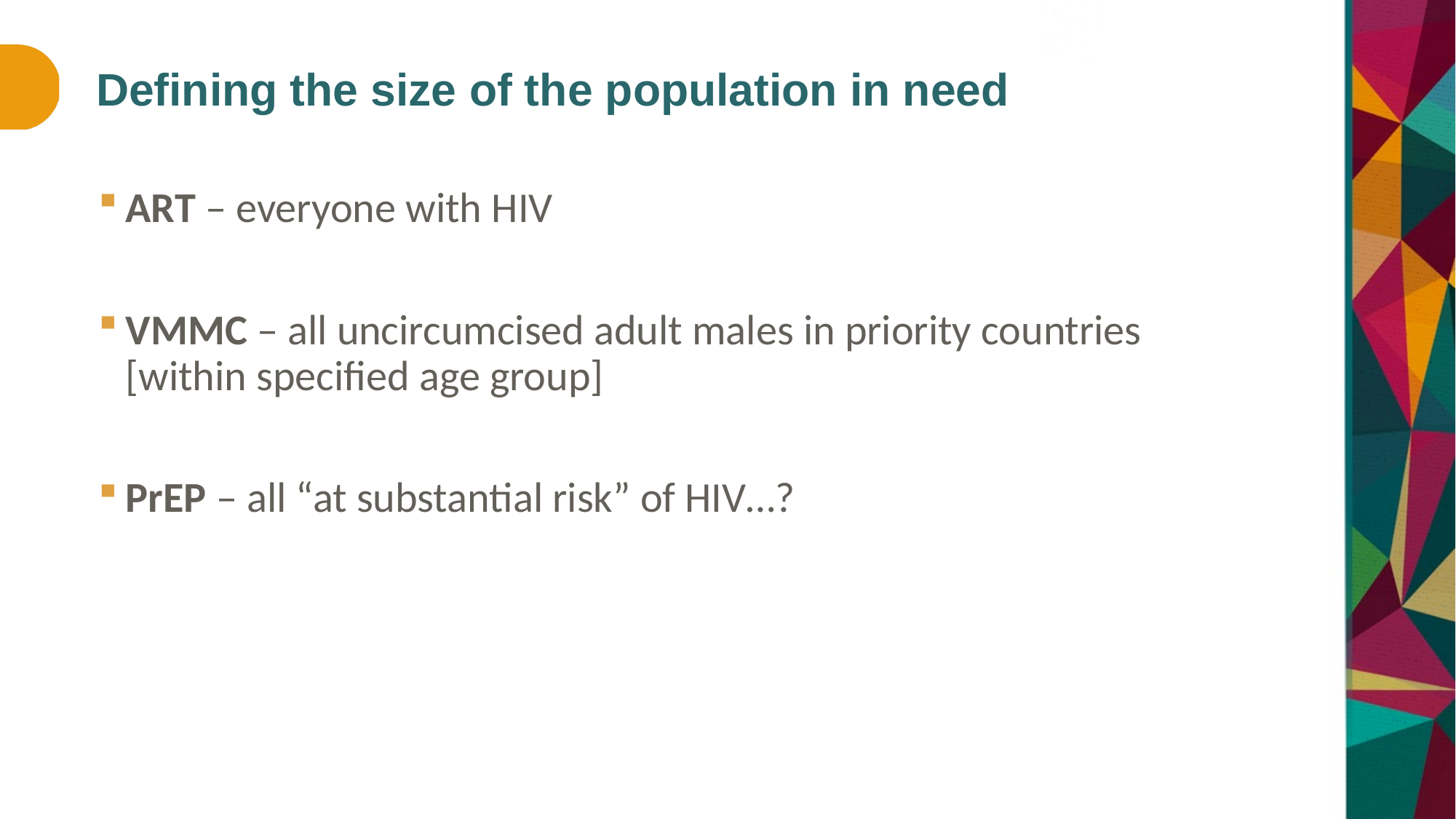

# Defining the size of the population in need
ART – everyone with HIV

VMMC – all uncircumcised adult males in priority countries [within specified age group]

PrEP – all “at substantial risk” of HIV…?